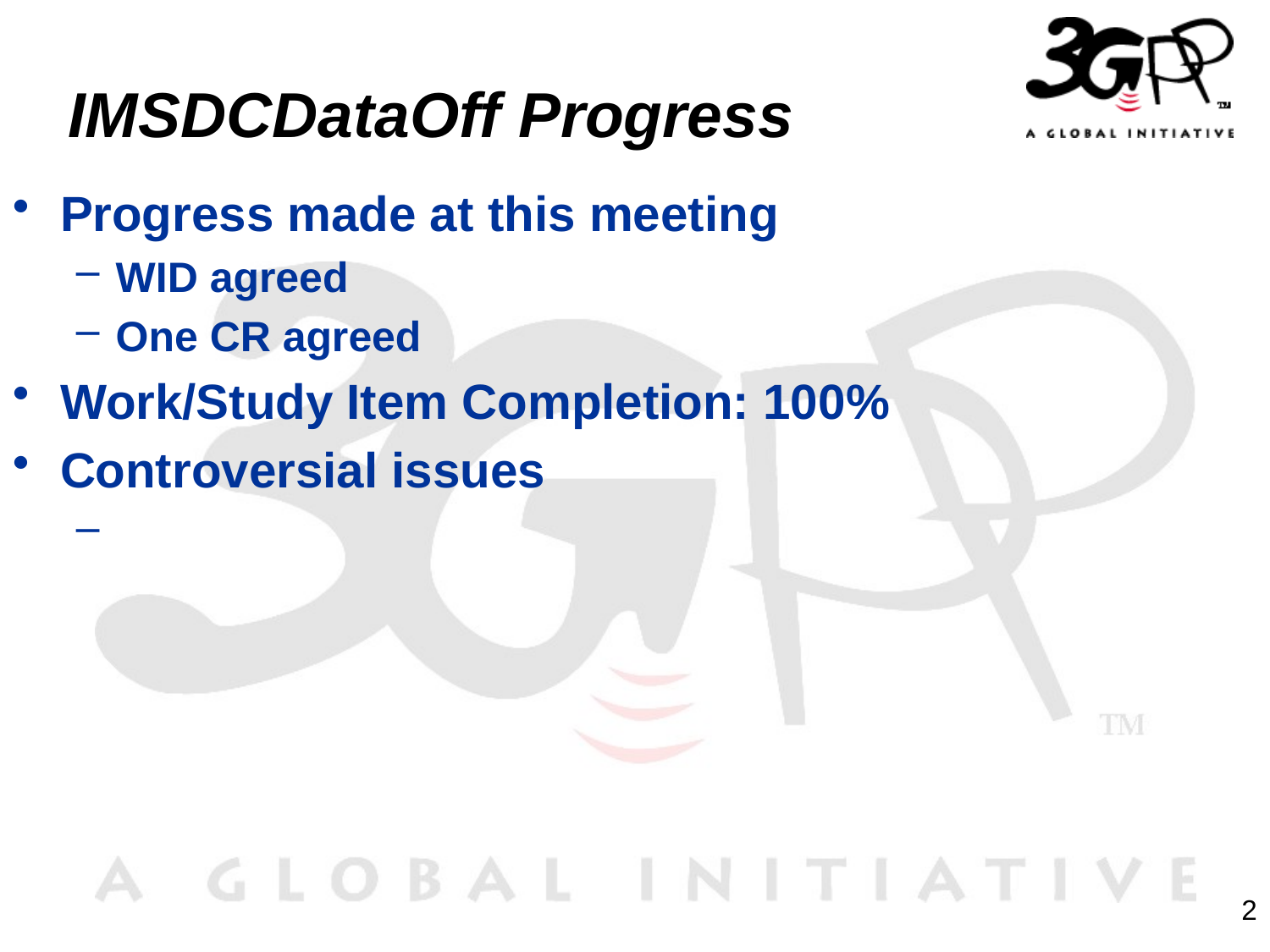

# IMSDCDataOff Progress
Progress made at this meeting
WID agreed
One CR agreed
Work/Study Item Completion: 100%
Controversial issues

2